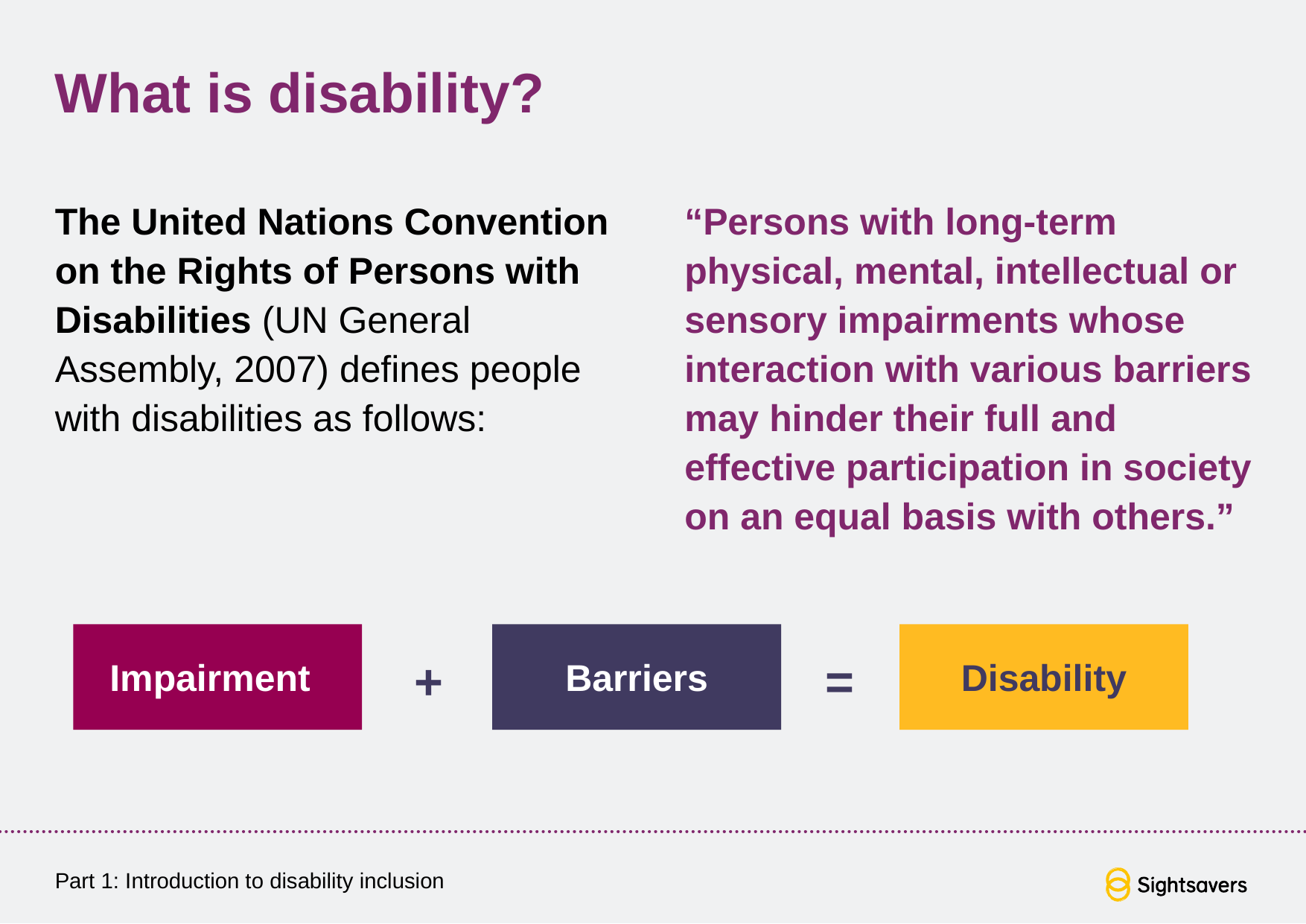

# What is disability?
The United Nations Convention on the Rights of Persons with Disabilities (UN General Assembly, 2007) defines people with disabilities as follows:
“Persons with long-term physical, mental, intellectual or sensory impairments whose interaction with various barriers may hinder their full and effective participation in society on an equal basis with others.”

Impairment

Barriers

Disability
+
=
Part 1: Introduction to disability inclusion